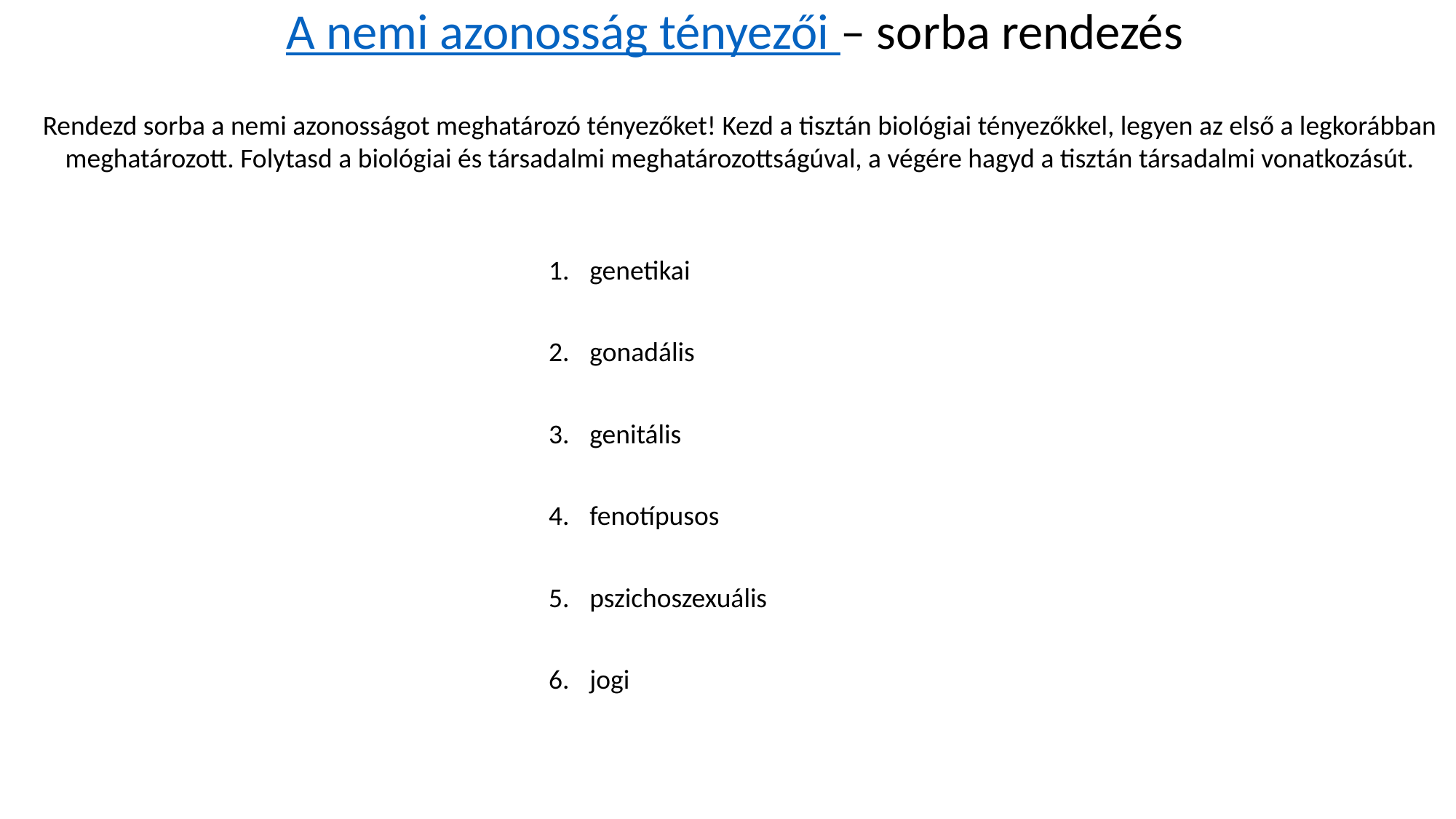

# A nemi azonosság tényezői – sorba rendezés
Rendezd sorba a nemi azonosságot meghatározó tényezőket! Kezd a tisztán biológiai tényezőkkel, legyen az első a legkorábban meghatározott. Folytasd a biológiai és társadalmi meghatározottságúval, a végére hagyd a tisztán társadalmi vonatkozásút.
genetikai
gonadális
genitális
fenotípusos
pszichoszexuális
jogi